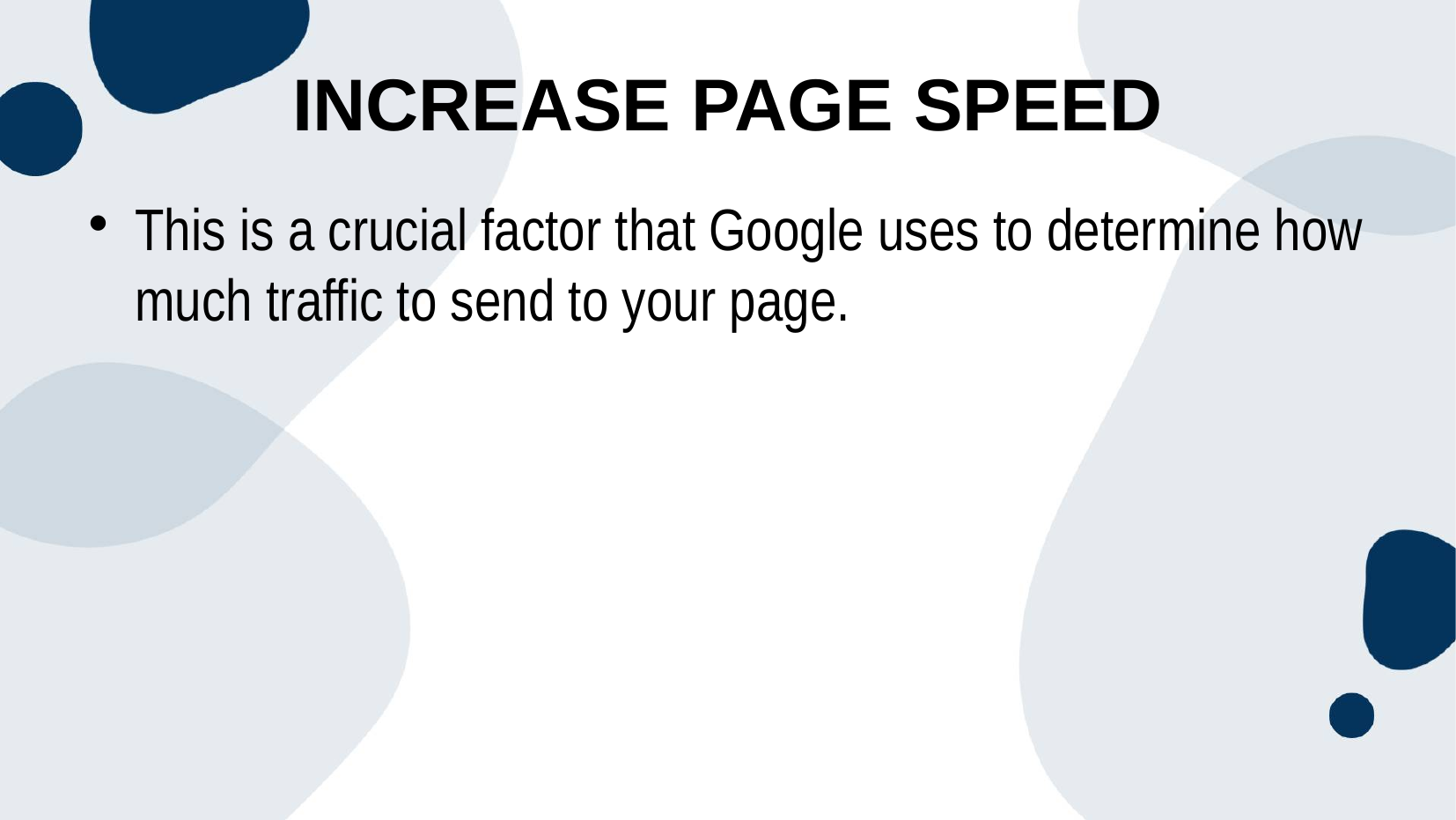

Increase Page Speed
This is a crucial factor that Google uses to determine how much traffic to send to your page.